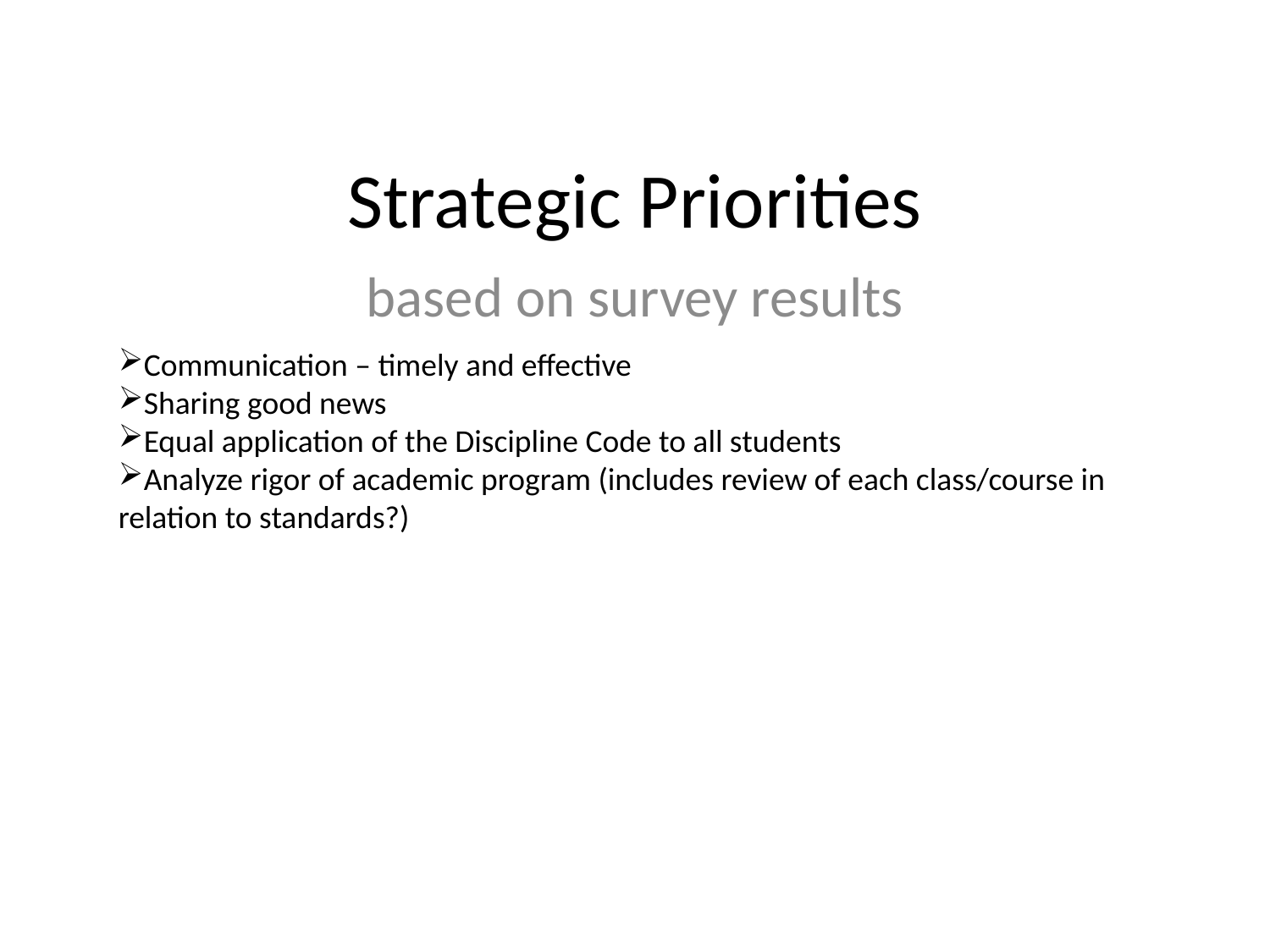

# Strategic Priorities
based on survey results
Communication – timely and effective
Sharing good news
Equal application of the Discipline Code to all students
Analyze rigor of academic program (includes review of each class/course in relation to standards?)